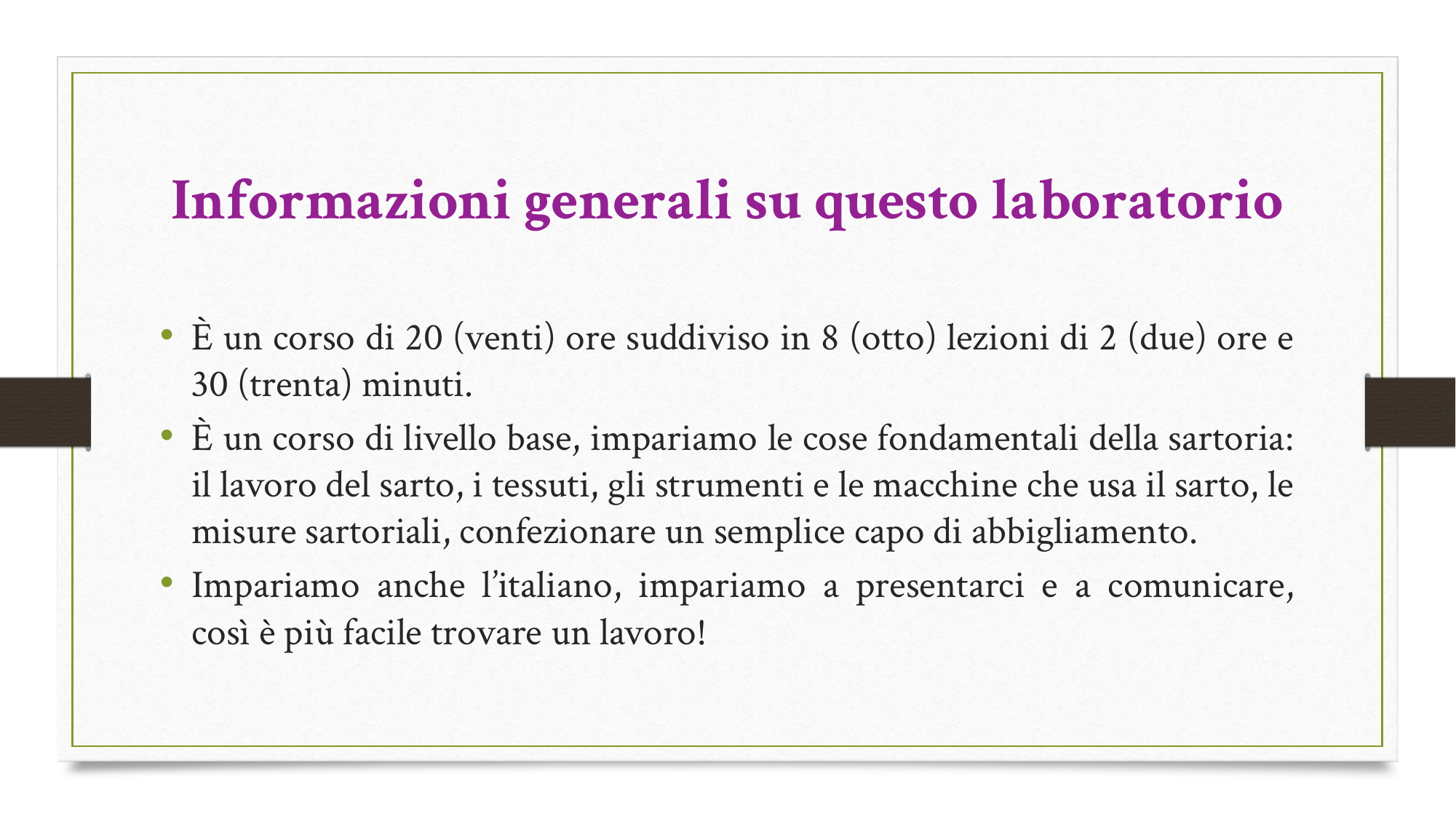

# Informazioni generali su questo laboratorio
È un corso di 20 (venti) ore suddiviso in 8 (otto) lezioni di 2 (due) ore e 30 (trenta) minuti.
È un corso di livello base, impariamo le cose fondamentali della sartoria: il lavoro del sarto, i tessuti, gli strumenti e le macchine che usa il sarto, le misure sartoriali, confezionare un semplice capo di abbigliamento.
Impariamo anche l’italiano, impariamo a presentarci e a comunicare, così è più facile trovare un lavoro!